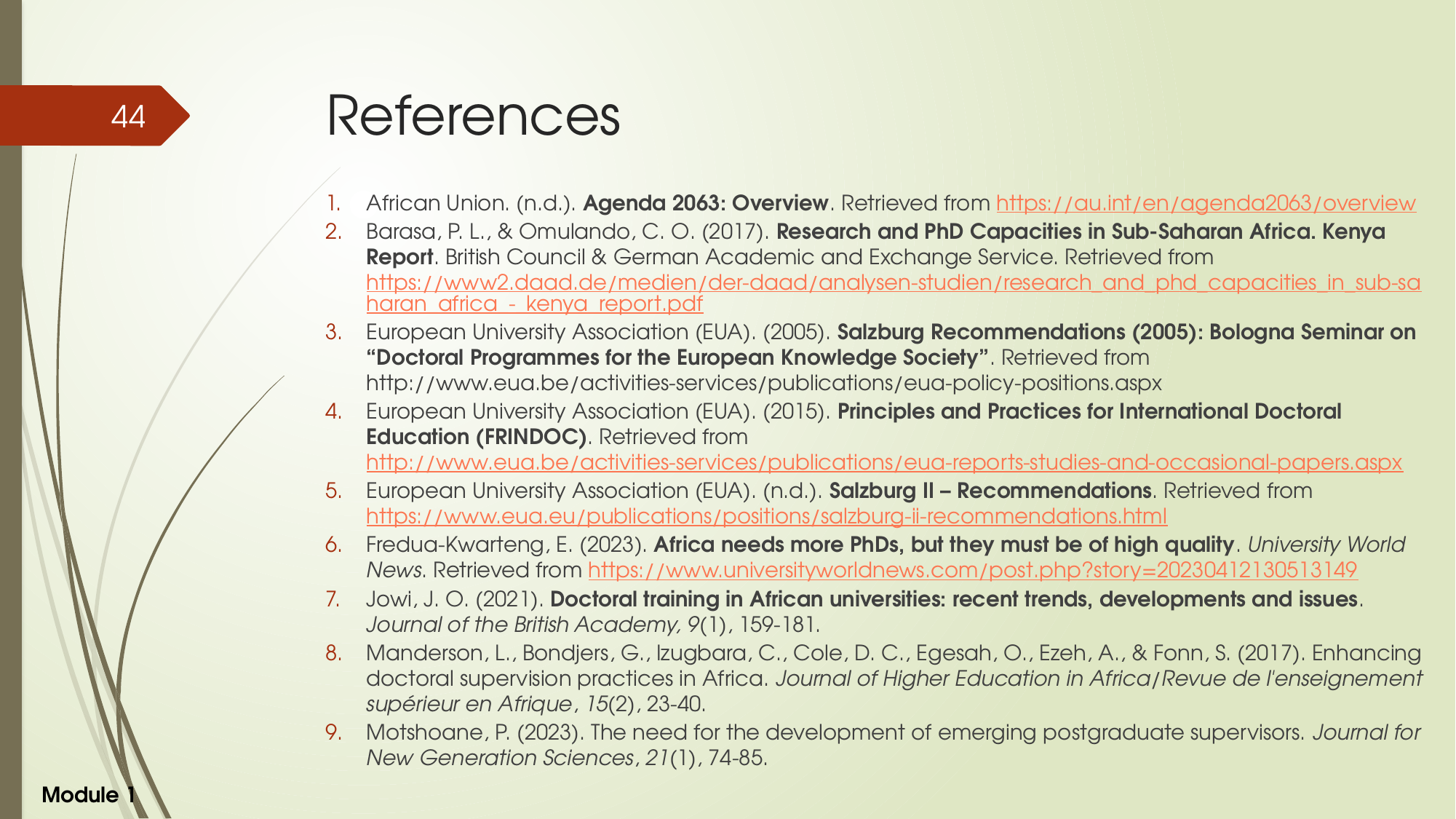

# References
44
African Union. (n.d.). Agenda 2063: Overview. Retrieved from https://au.int/en/agenda2063/overview
Barasa, P. L., & Omulando, C. O. (2017). Research and PhD Capacities in Sub-Saharan Africa. Kenya Report. British Council & German Academic and Exchange Service. Retrieved from https://www2.daad.de/medien/der-daad/analysen-studien/research_and_phd_capacities_in_sub-saharan_africa_-_kenya_report.pdf
European University Association (EUA). (2005). Salzburg Recommendations (2005): Bologna Seminar on “Doctoral Programmes for the European Knowledge Society”. Retrieved from http://www.eua.be/activities-services/publications/eua-policy-positions.aspx
European University Association (EUA). (2015). Principles and Practices for International Doctoral Education (FRINDOC). Retrieved from http://www.eua.be/activities-services/publications/eua-reports-studies-and-occasional-papers.aspx
European University Association (EUA). (n.d.). Salzburg II – Recommendations. Retrieved from https://www.eua.eu/publications/positions/salzburg-ii-recommendations.html
Fredua-Kwarteng, E. (2023). Africa needs more PhDs, but they must be of high quality. University World News. Retrieved from https://www.universityworldnews.com/post.php?story=20230412130513149
Jowi, J. O. (2021). Doctoral training in African universities: recent trends, developments and issues. Journal of the British Academy, 9(1), 159-181.
Manderson, L., Bondjers, G., Izugbara, C., Cole, D. C., Egesah, O., Ezeh, A., & Fonn, S. (2017). Enhancing doctoral supervision practices in Africa. Journal of Higher Education in Africa/Revue de l'enseignement supérieur en Afrique, 15(2), 23-40.
Motshoane, P. (2023). The need for the development of emerging postgraduate supervisors. Journal for New Generation Sciences, 21(1), 74-85.